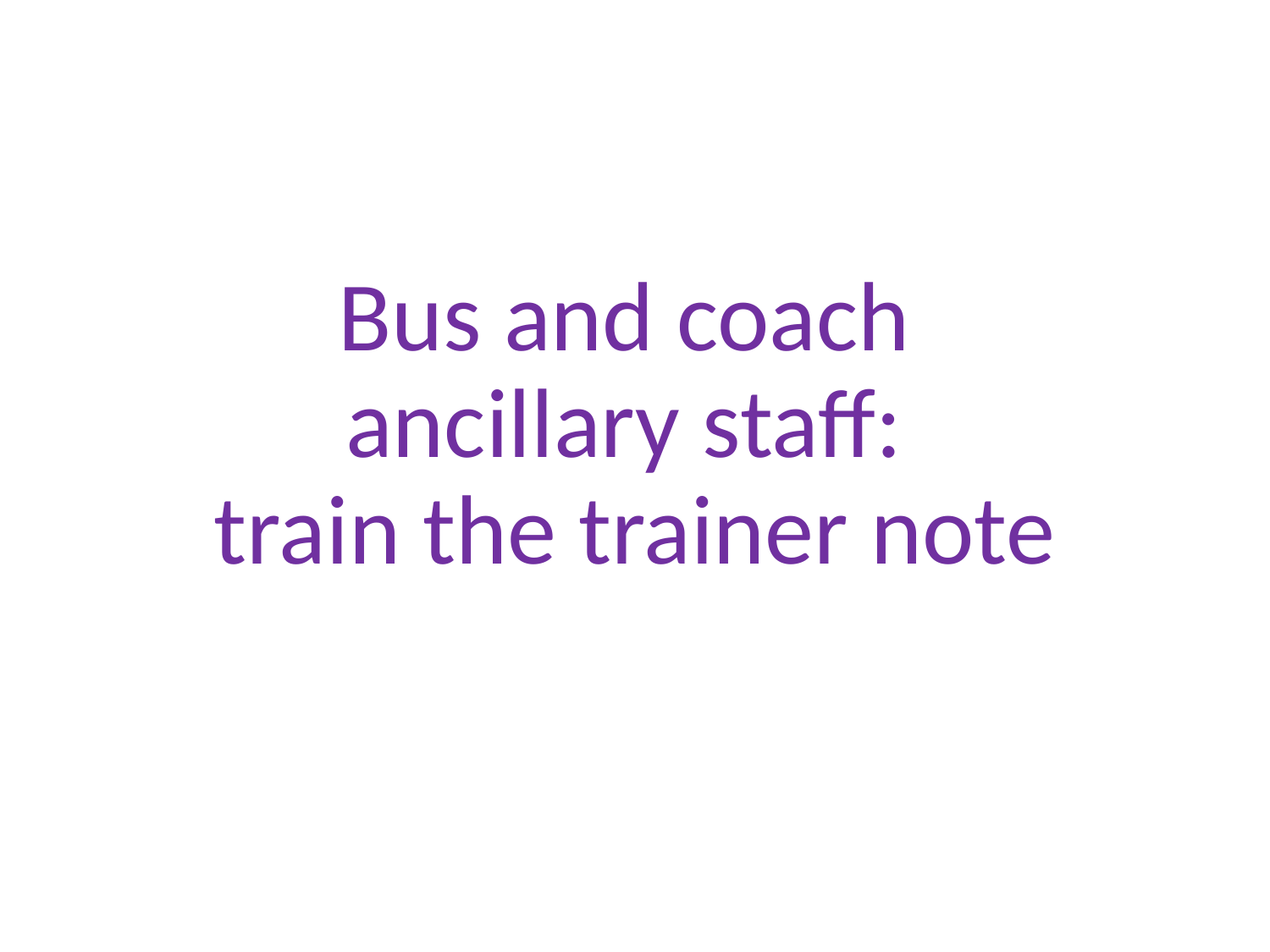

# Bus and coach ancillary staff: train the trainer note